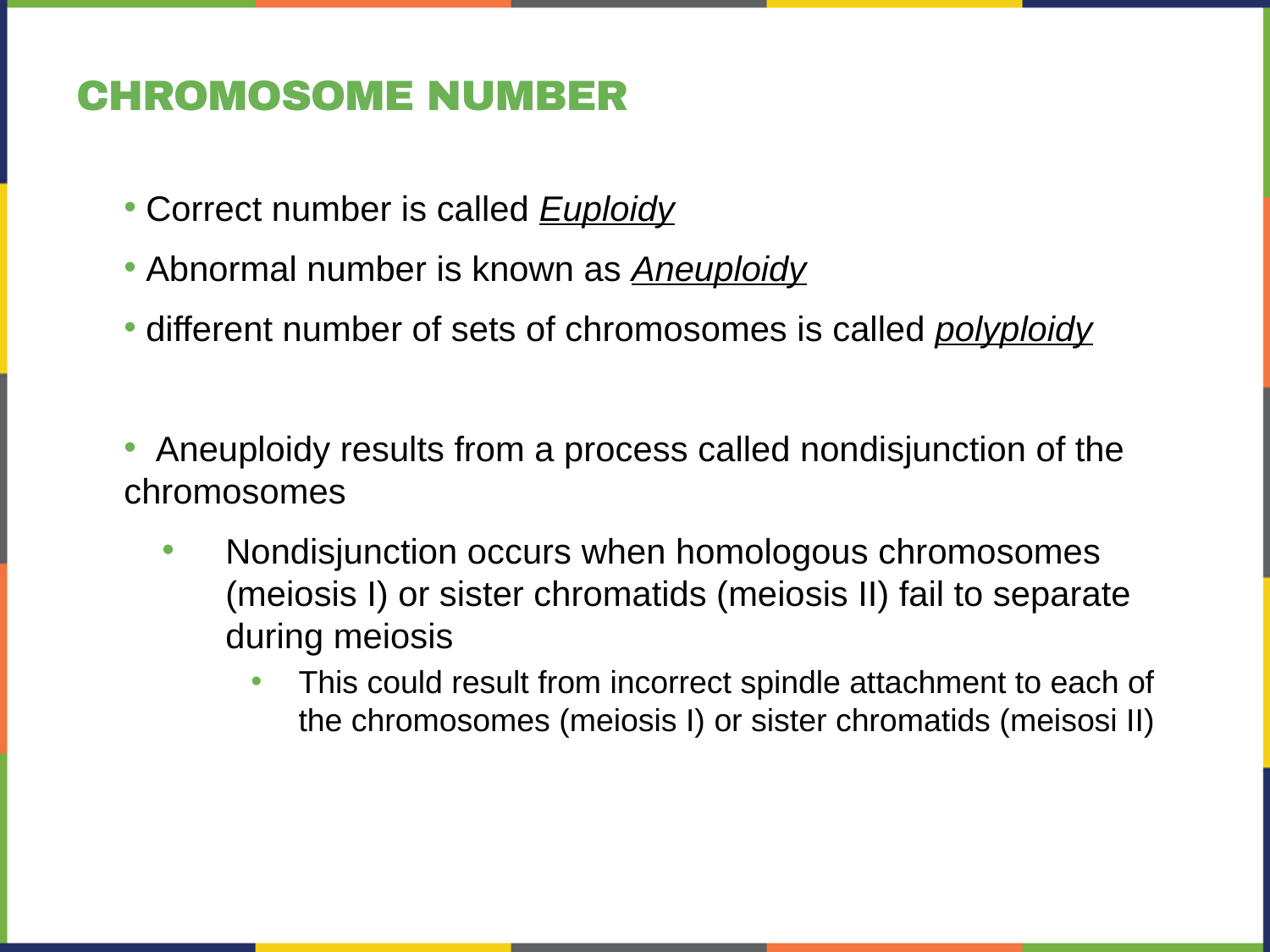

# Chromosome number
 Correct number is called Euploidy
 Abnormal number is known as Aneuploidy
 different number of sets of chromosomes is called polyploidy

  Aneuploidy results from a process called nondisjunction of the chromosomes
Nondisjunction occurs when homologous chromosomes (meiosis I) or sister chromatids (meiosis II) fail to separate during meiosis
This could result from incorrect spindle attachment to each of the chromosomes (meiosis I) or sister chromatids (meisosi II)